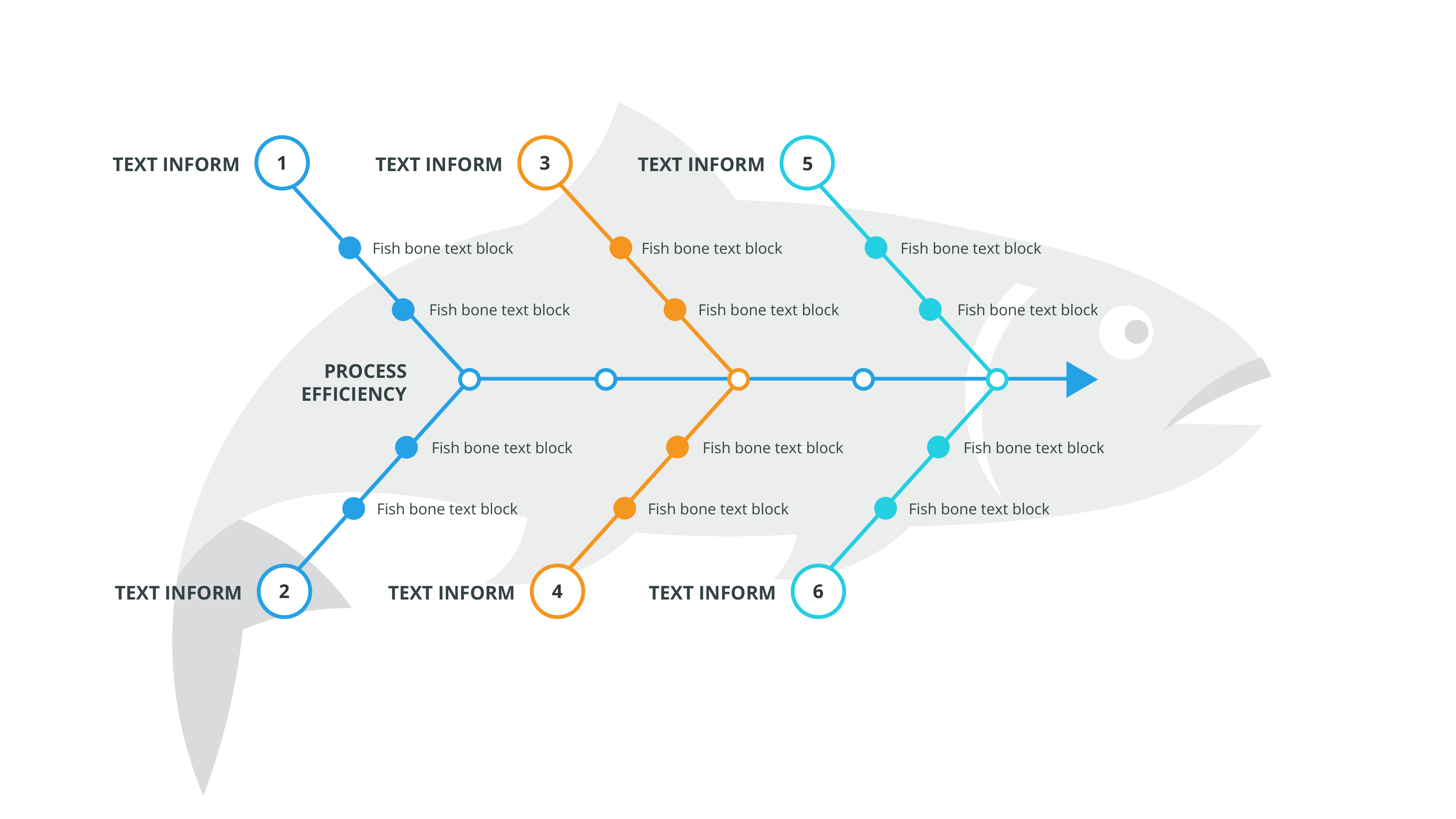

3
Text inform

5
Text inform

Fish bone text block

Fish bone text block

1
Text inform

A
A
A
B
B
B
B
B
A
A
Fish bone text block
Fish bone text block

Fish bone text block
Fish bone text block

process efficiency

Fish bone text block

Fish bone text block

2
Text inform

Fish bone text block

Fish bone text block

4
Text inform

Fish bone text block

Fish bone text block

6
Text inform